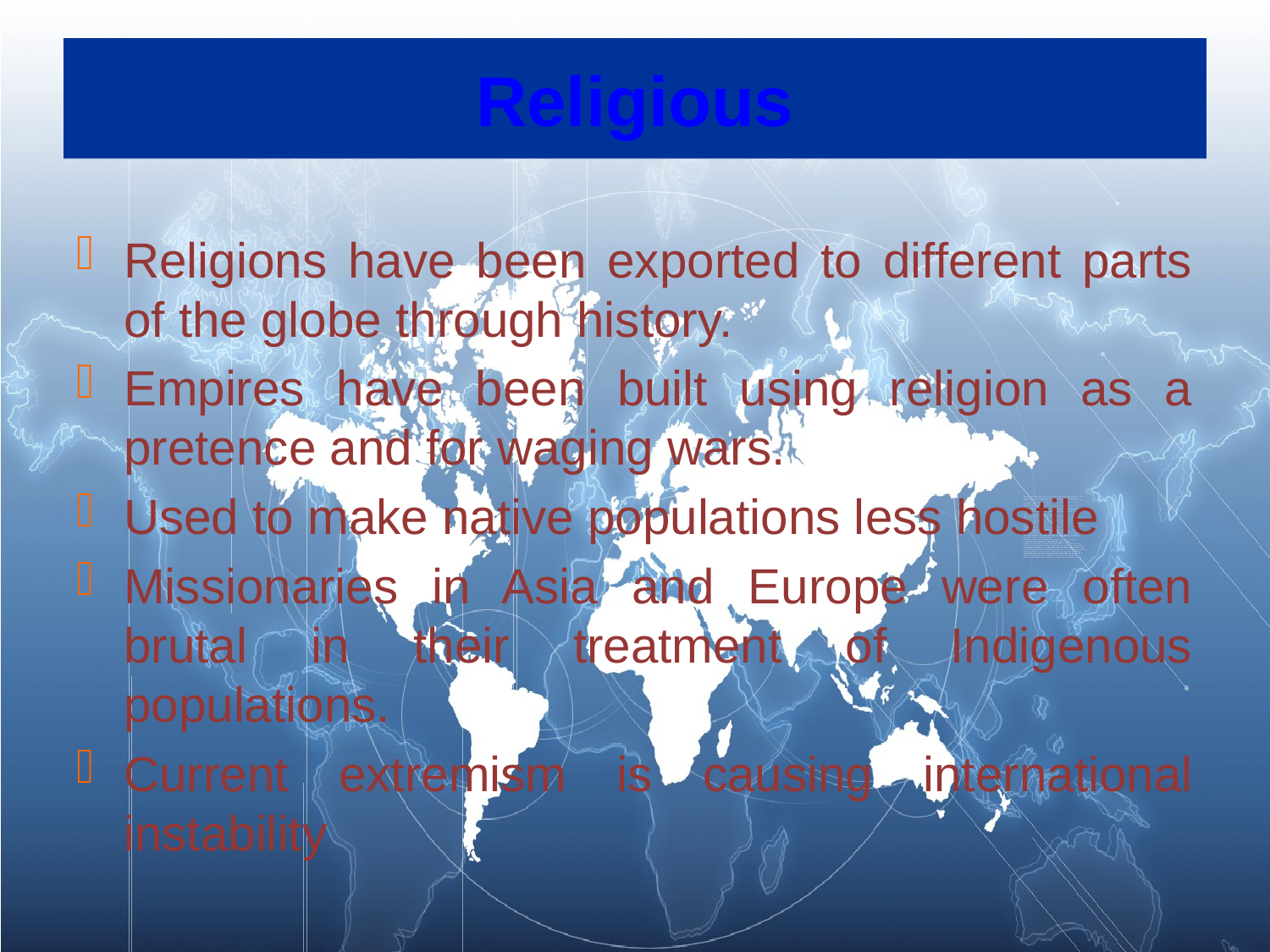

# Religious
Religions have been exported to different parts of the globe through history.
Empires have been built using religion as a pretence and for waging wars.
Used to make native populations less hostile
Missionaries in Asia and Europe were often brutal in their treatment of Indigenous populations.
Current extremism is causing international instability